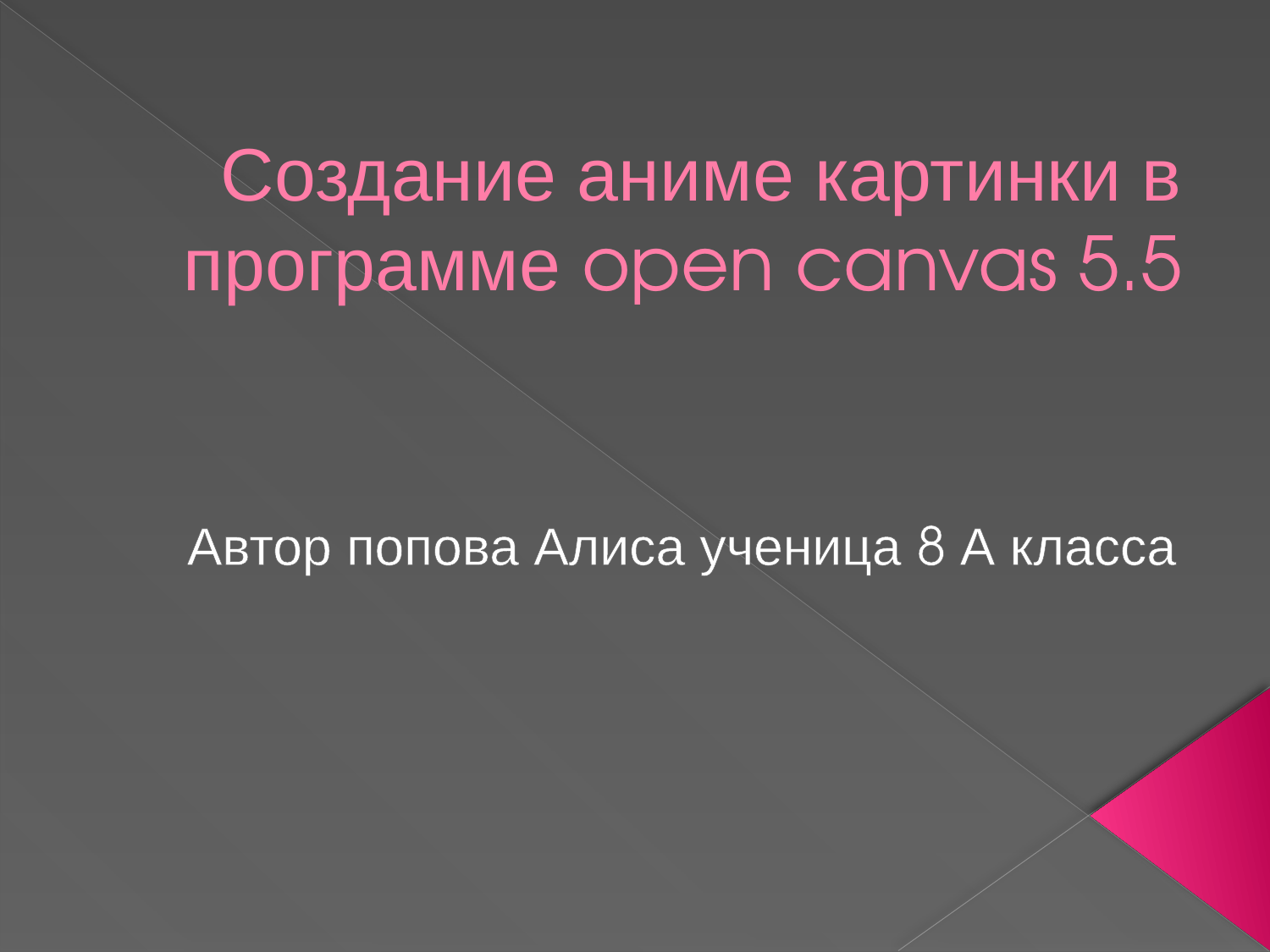

# Создание аниме картинки в программе open canvas 5.5
Автор попова Алиса ученица 8 А класса